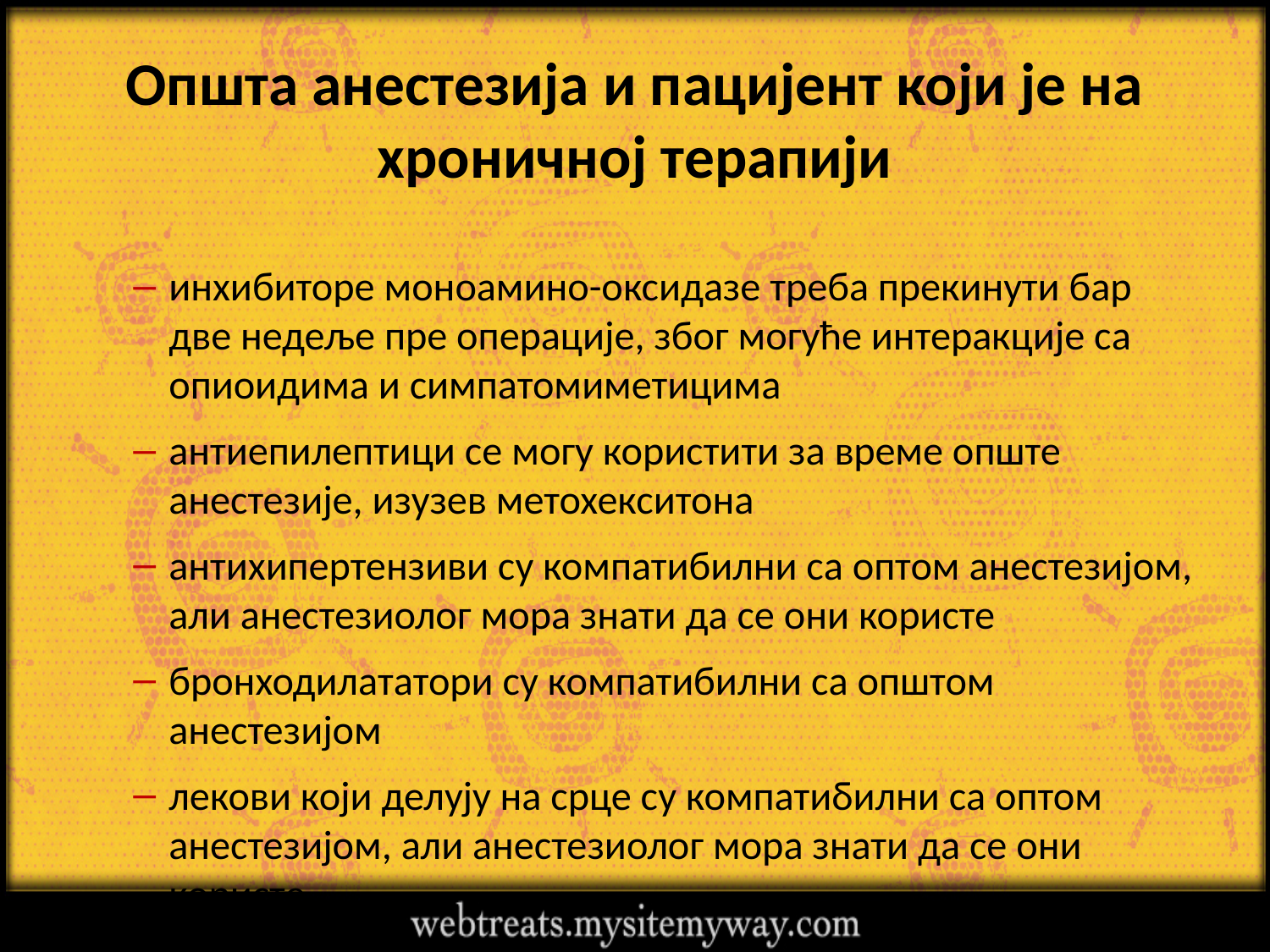

# Општа анестезија и пацијент који је на хроничној терапији
инхибиторе моноамино-оксидазе треба прекинути бар две недеље пре операције, због могуће интеракције са опиоидима и симпатомиметицима
антиепилептици се могу користити за време опште анестезије, изузев метохекситона
антихипертензиви су компатибилни са оптом анестезијом, али анестезиолог мора знати да се они користе
бронходилататори су компатибилни са општом анестезијом
лекови који делују на срце су компатибилни са оптом анестезијом, али анестезиолог мора знати да се они користе